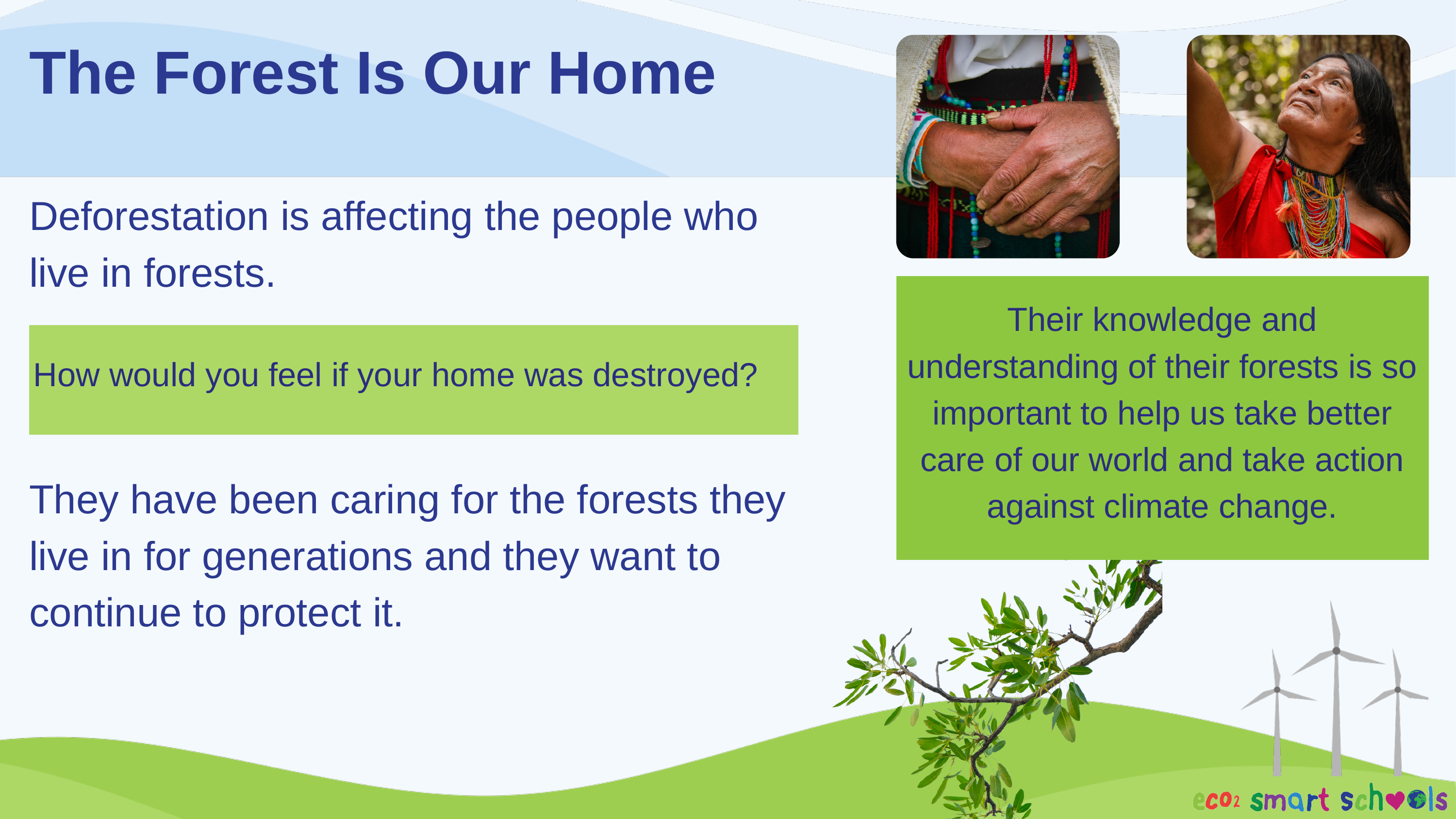

The Forest Is Our Home

Deforestation is affecting the people who live in forests.

They have been caring for the forests they live in for generations and they want to continue to protect it.

Their knowledge and understanding of their forests is so important to help us take better care of our world and take action against climate change.

How would you feel if your home was destroyed?